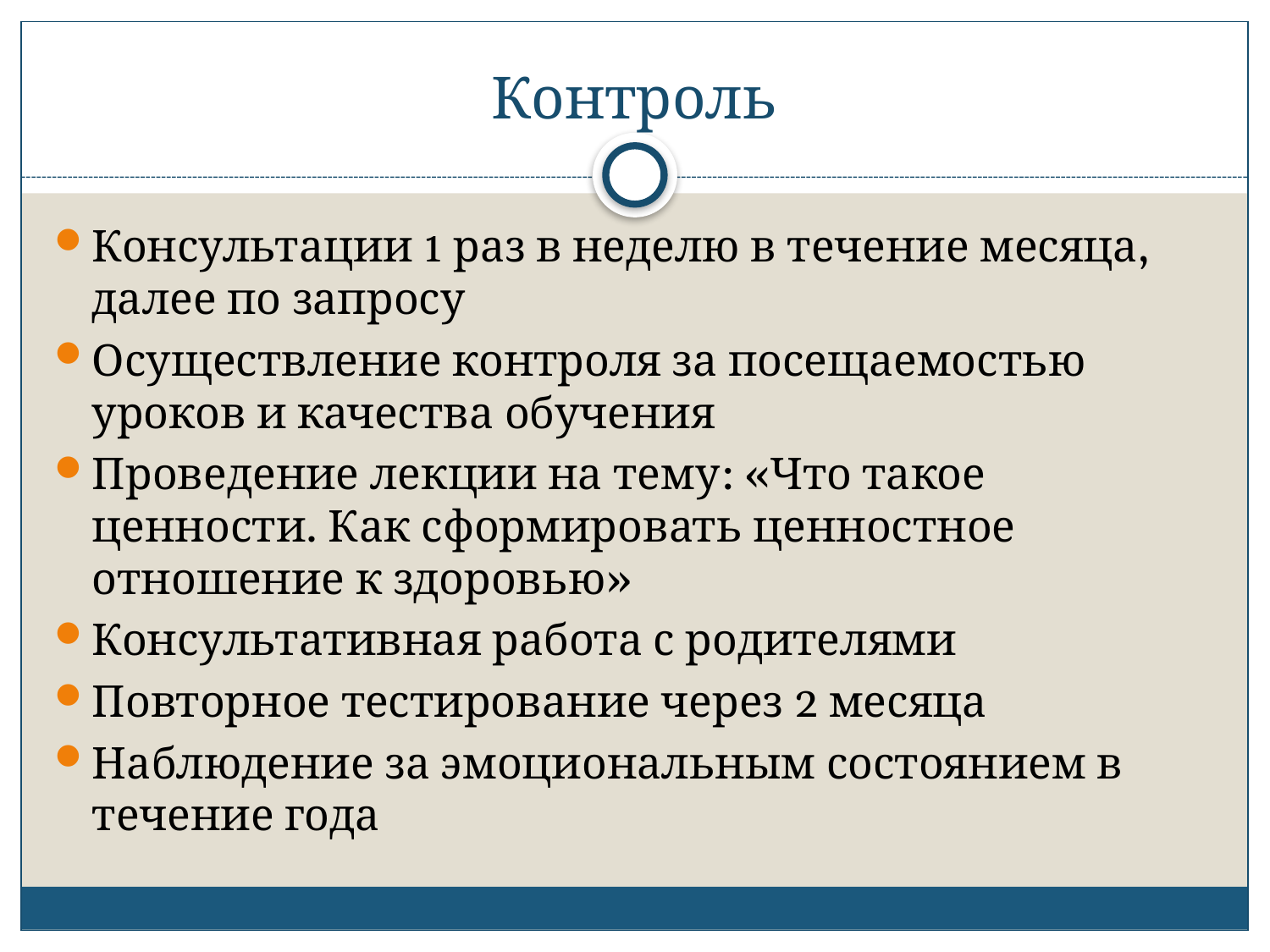

# Контроль
Консультации 1 раз в неделю в течение месяца, далее по запросу
Осуществление контроля за посещаемостью уроков и качества обучения
Проведение лекции на тему: «Что такое ценности. Как сформировать ценностное отношение к здоровью»
Консультативная работа с родителями
Повторное тестирование через 2 месяца
Наблюдение за эмоциональным состоянием в течение года